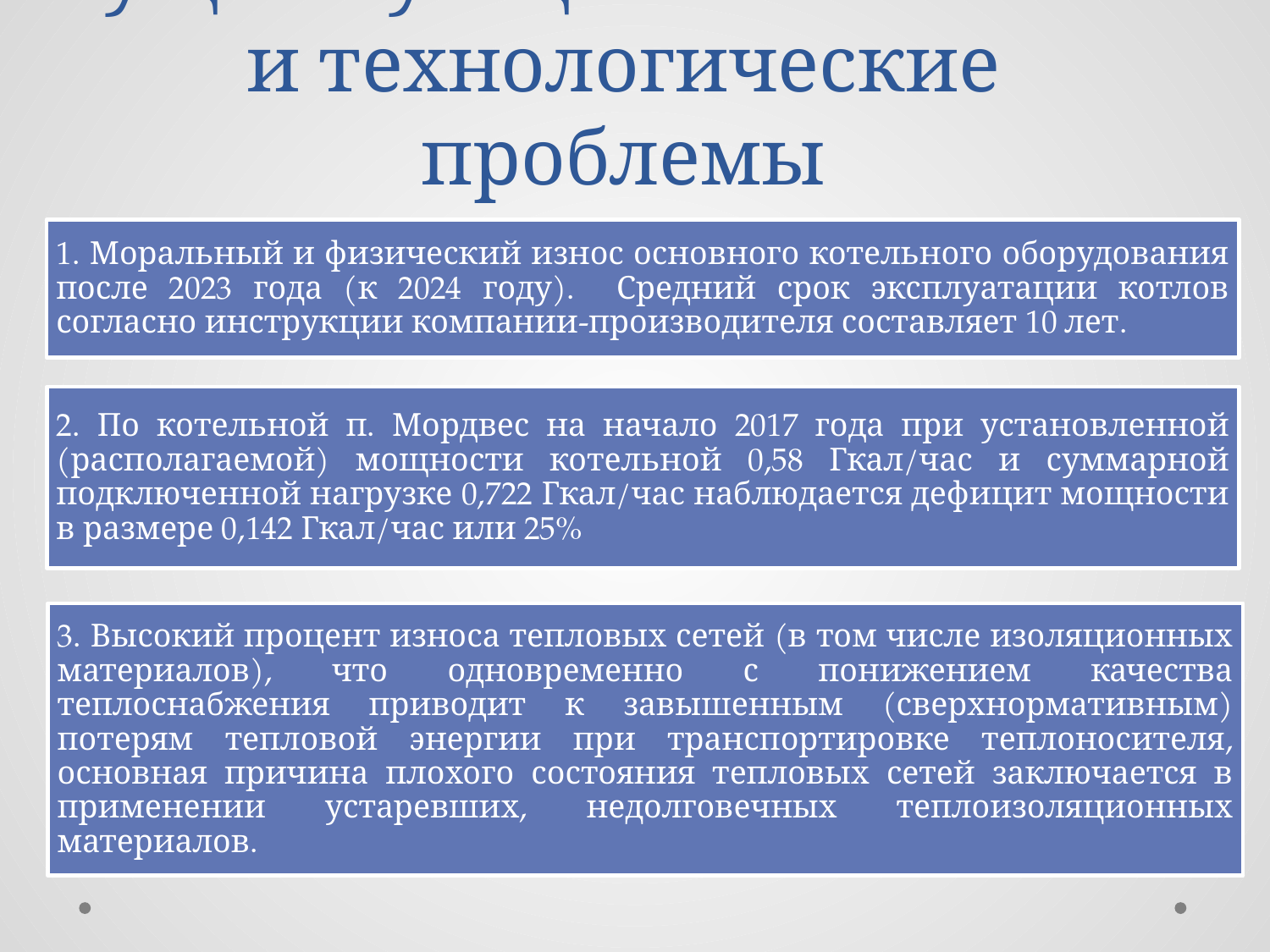

# Существующие технические и технологические проблемы
1. Моральный и физический износ основного котельного оборудования после 2023 года (к 2024 году).  Средний срок эксплуатации котлов согласно инструкции компании-производителя составляет 10 лет.
3. Высокий процент износа тепловых сетей (в том числе изоляционных материалов), что одновременно с понижением качества теплоснабжения приводит к завышенным (сверхнормативным) потерям тепловой энергии при транспортировке теплоносителя, основная причина плохого состояния тепловых сетей заключается в применении устаревших, недолговечных теплоизоляционных материалов.
2. По котельной п. Мордвес на начало 2017 года при установленной (располагаемой) мощности котельной 0,58 Гкал/час и суммарной подключенной нагрузке 0,722 Гкал/час наблюдается дефицит мощности в размере 0,142 Гкал/час или 25%